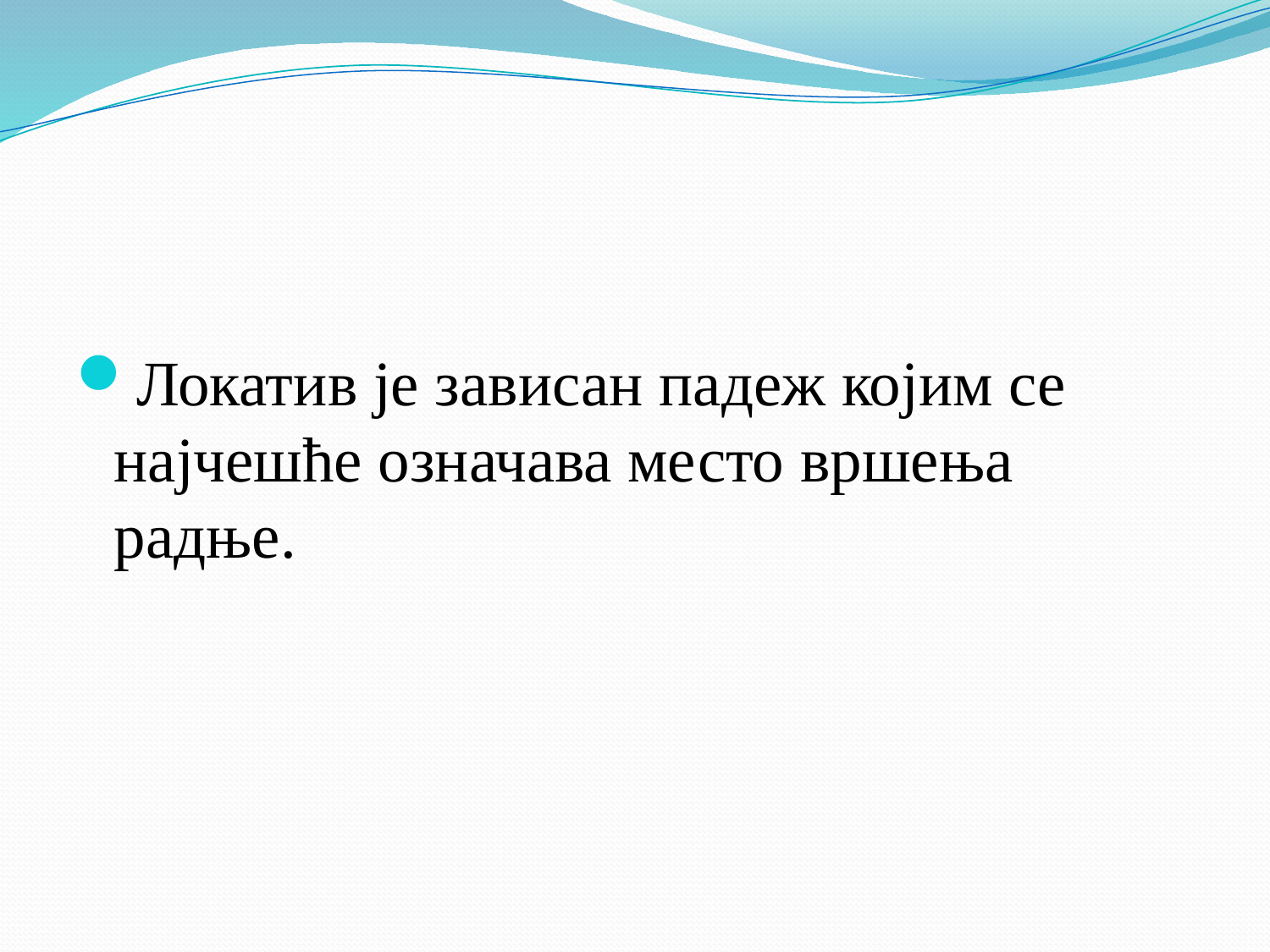

#

Локатив је зависан падеж којим се најчешће означава место вршења радње.